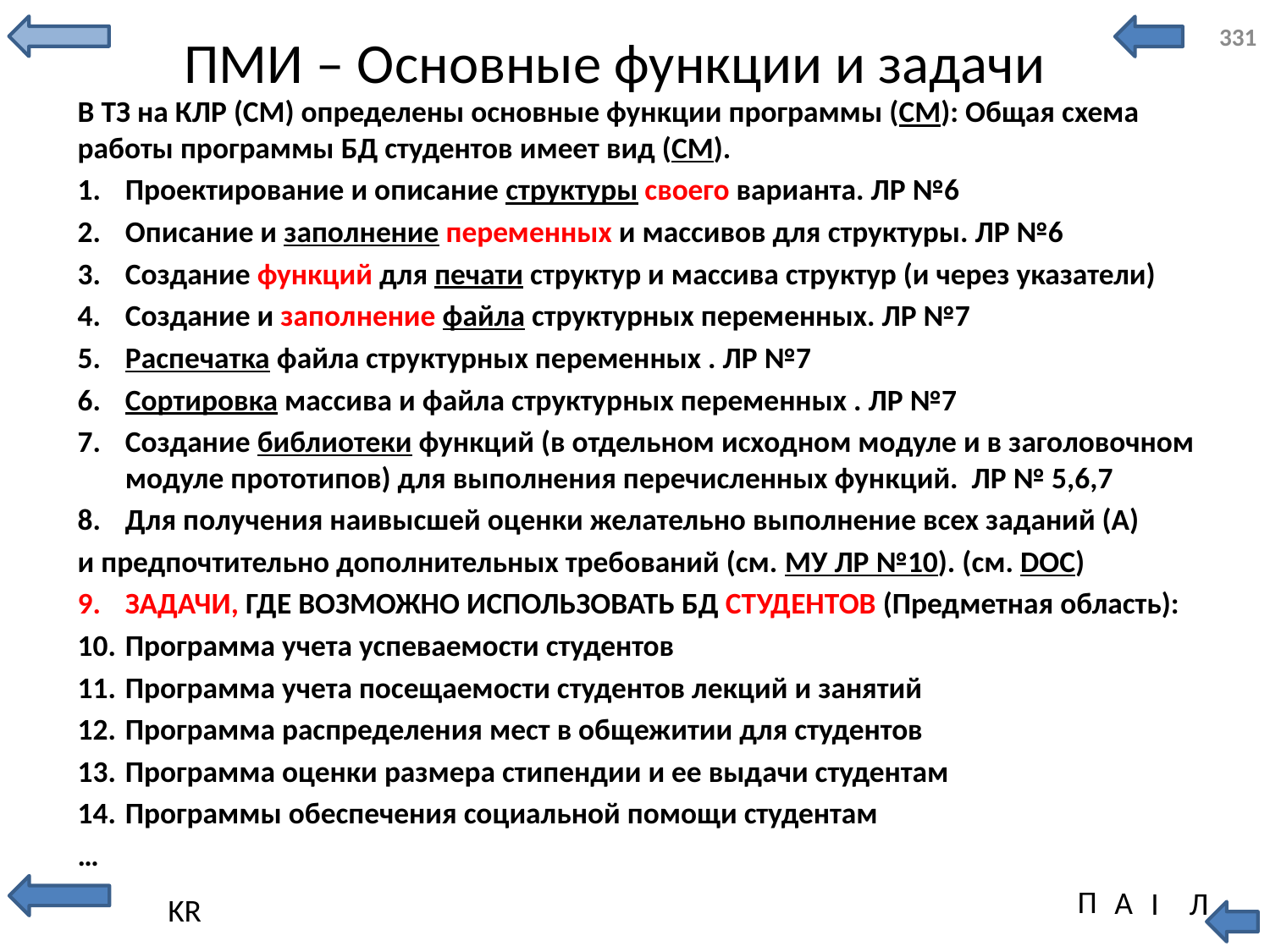

# ПМИ – Основные функции и задачи
В ТЗ на КЛР (СМ) определены основные функции программы (СМ): Общая схема работы программы БД студентов имеет вид (СМ).
Проектирование и описание структуры своего варианта. ЛР №6
Описание и заполнение переменных и массивов для структуры. ЛР №6
Создание функций для печати структур и массива структур (и через указатели)
Создание и заполнение файла структурных переменных. ЛР №7
Распечатка файла структурных переменных . ЛР №7
Сортировка массива и файла структурных переменных . ЛР №7
Создание библиотеки функций (в отдельном исходном модуле и в заголовочном модуле прототипов) для выполнения перечисленных функций.  ЛР № 5,6,7
Для получения наивысшей оценки желательно выполнение всех заданий (А)
и предпочтительно дополнительных требований (см. МУ ЛР №10). (см. DOC)
ЗАДАЧИ, ГДЕ ВОЗМОЖНО ИСПОЛЬЗОВАТЬ БД СТУДЕНТОВ (Предметная область):
Программа учета успеваемости студентов
Программа учета посещаемости студентов лекций и занятий
Программа распределения мест в общежитии для студентов
Программа оценки размера стипендии и ее выдачи студентам
Программы обеспечения социальной помощи студентам
…